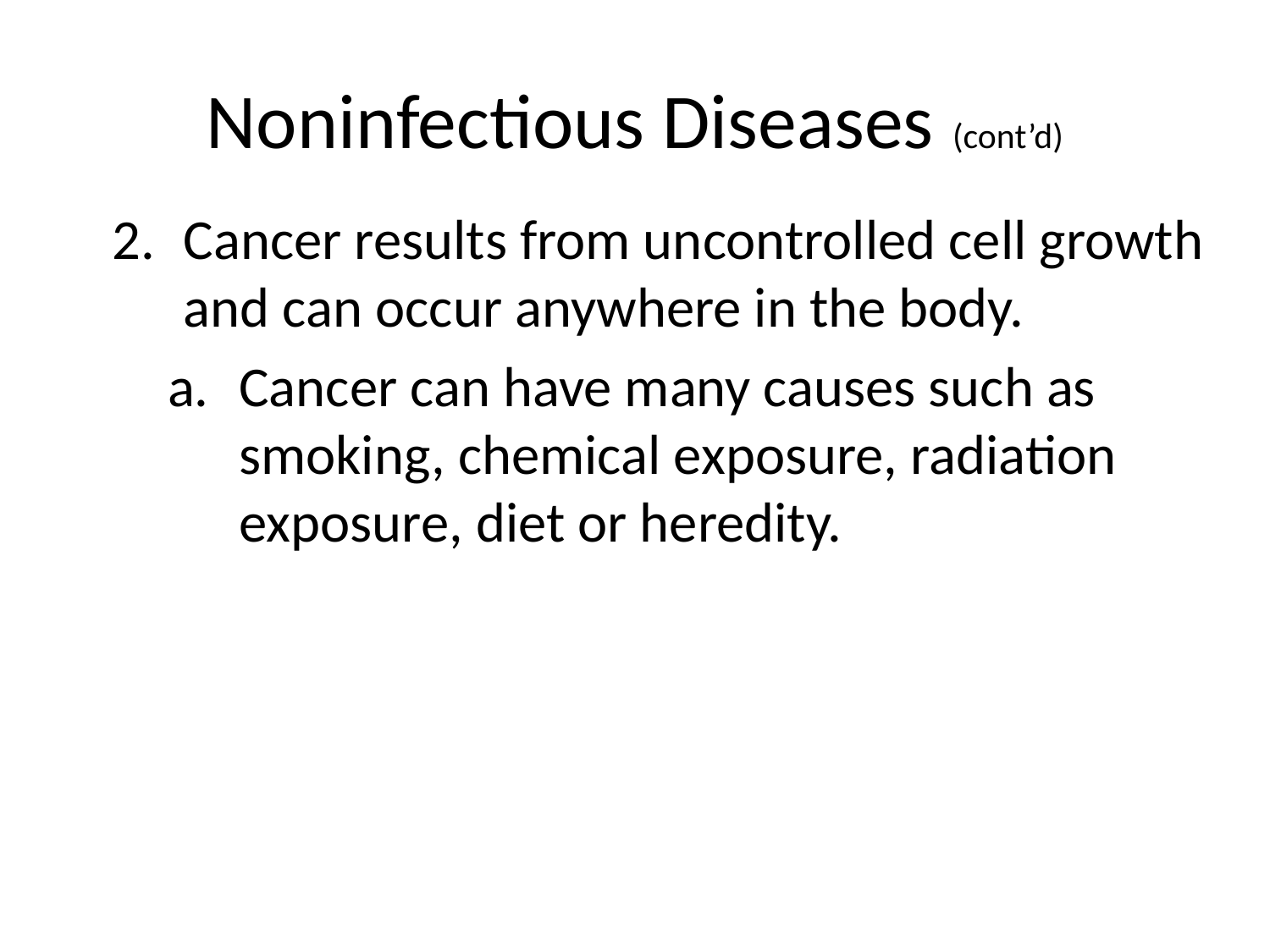

# Noninfectious Diseases (cont’d)
Cancer results from uncontrolled cell growth and can occur anywhere in the body.
Cancer can have many causes such as smoking, chemical exposure, radiation exposure, diet or heredity.